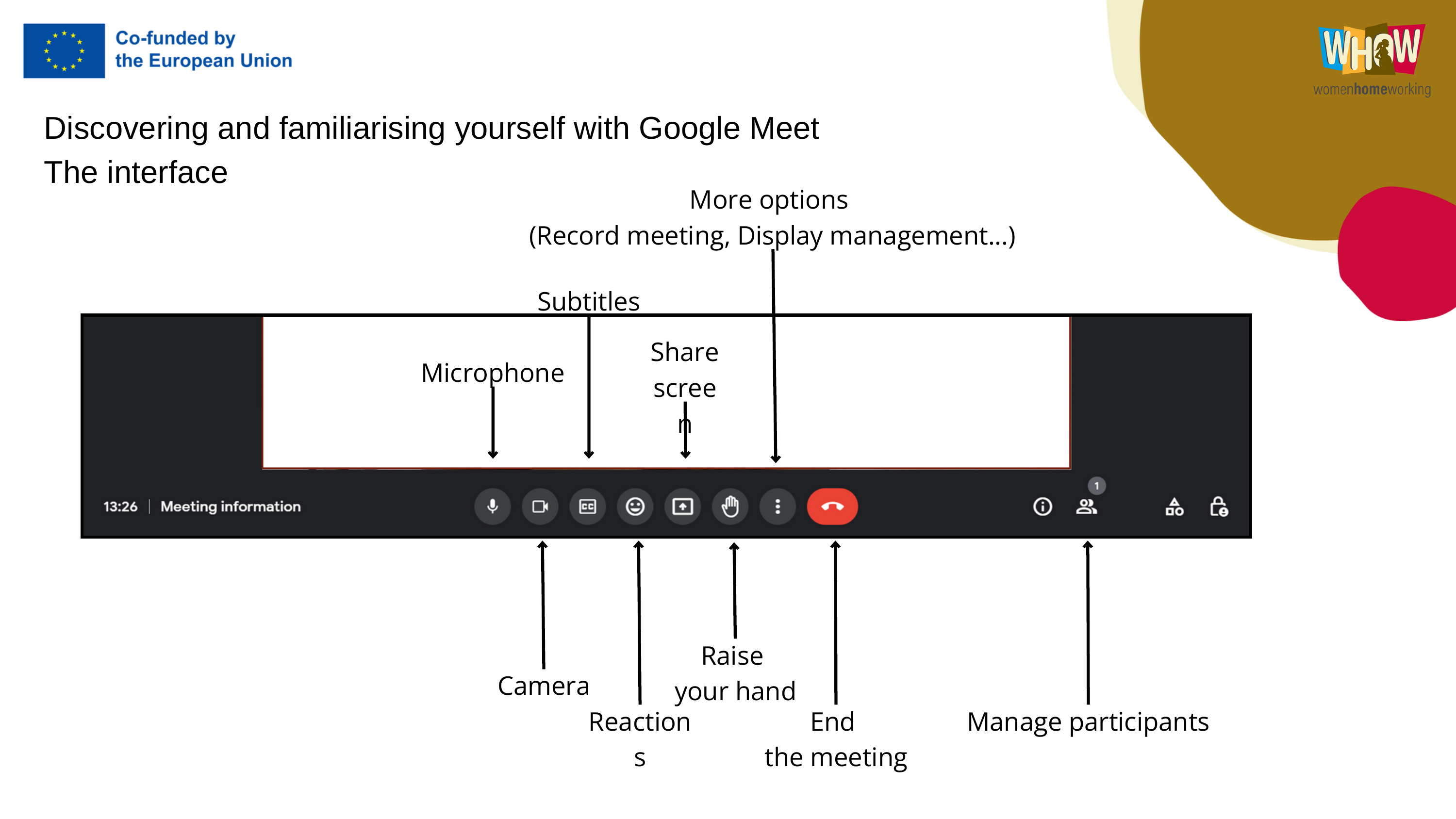

Discovering and familiarising yourself with Google Meet
The interface
More options
(Record meeting, Display management...)

Subtitles

Share
screen
Microphone

Raise
your hand
Camera
Reactions
End
the meeting
Manage participants